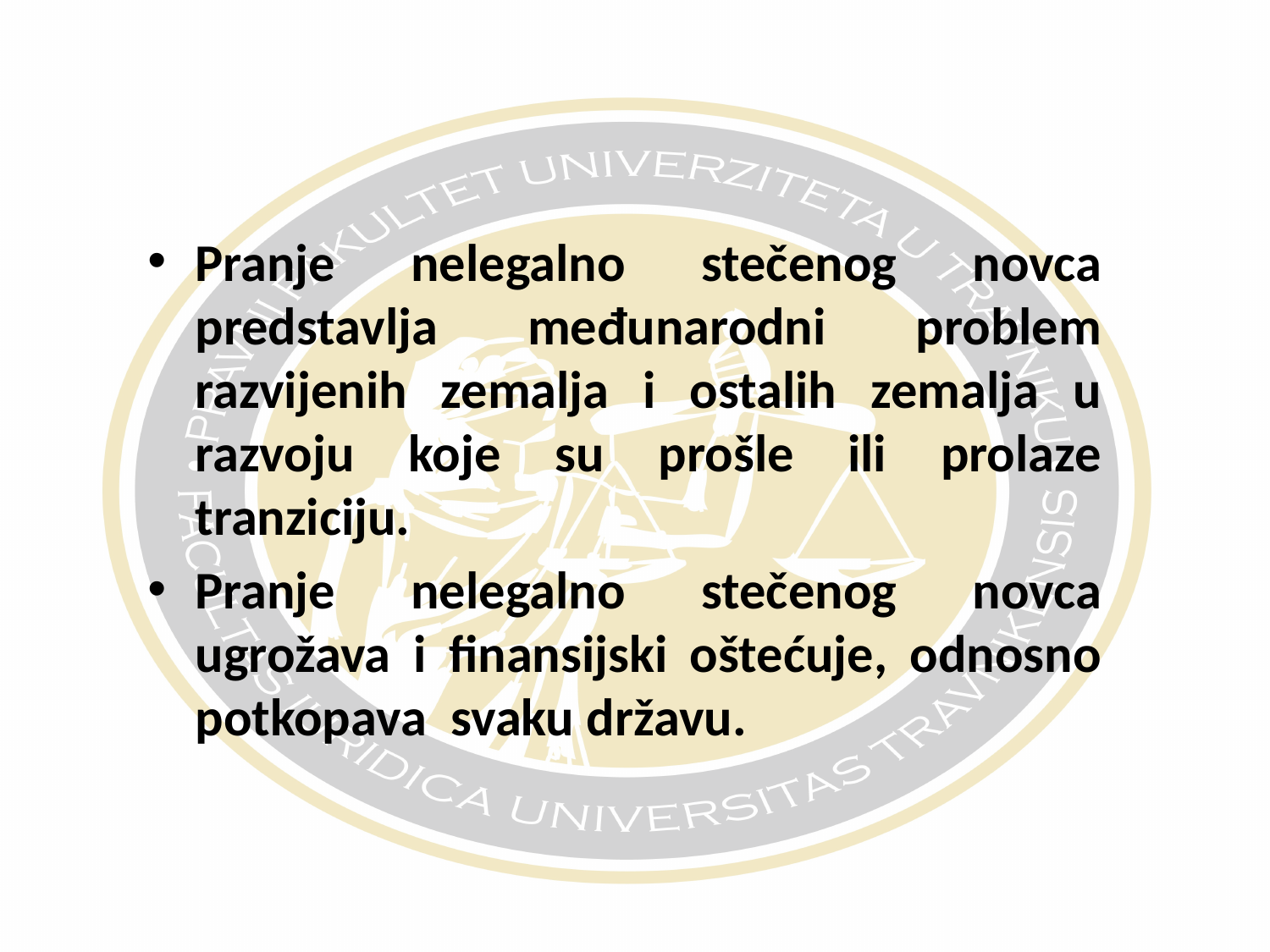

#
Pranje nelegalno stečenog novca predstavlja međunarodni problem razvijenih zemalja i ostalih zemalja u razvoju koje su prošle ili prolaze tranziciju.
Pranje nelegalno stečenog novca ugrožava i finansijski oštećuje, odnosno potkopava  svaku državu.